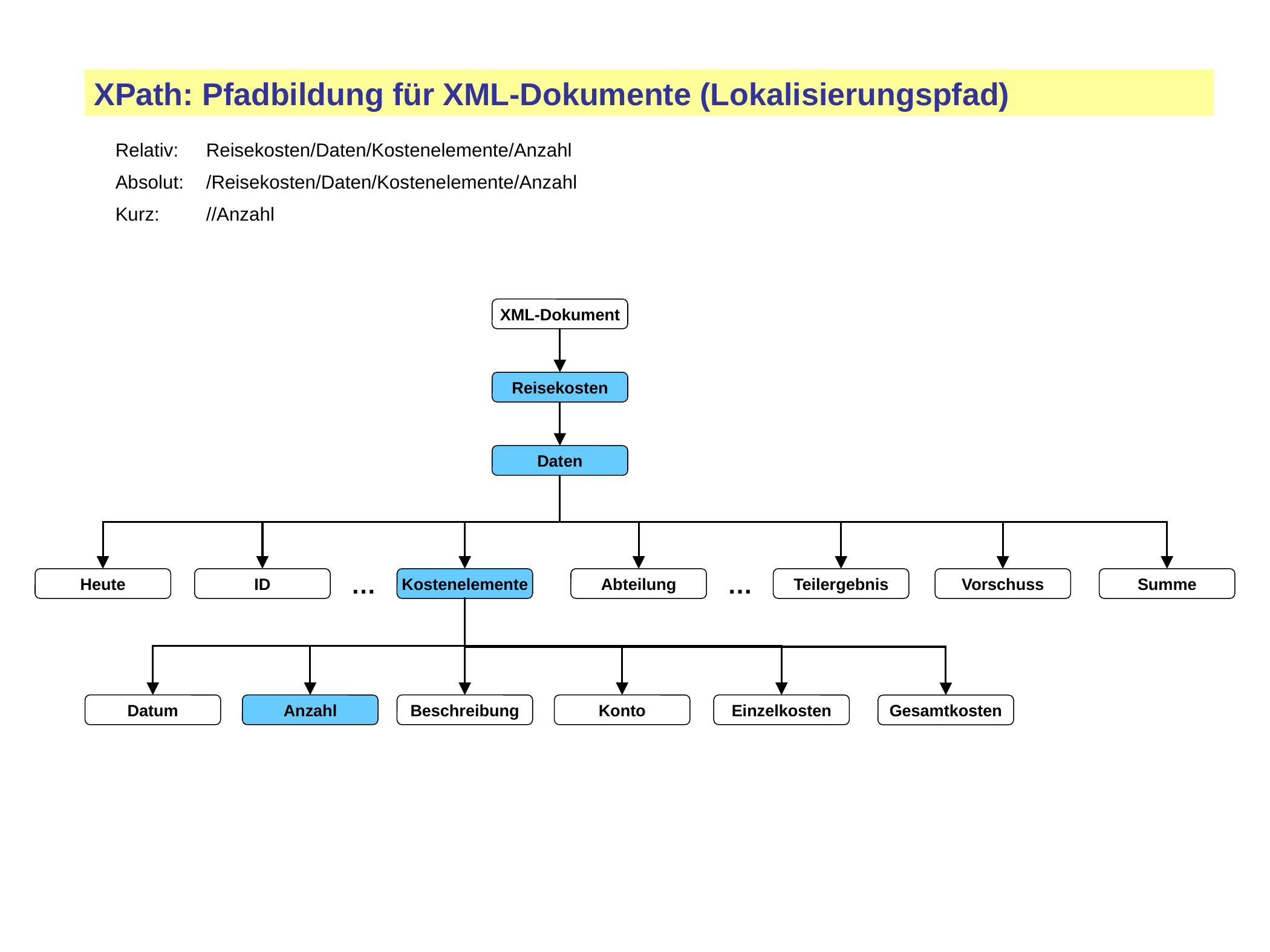

XPath: Pfadbildung für XML-Dokumente (Lokalisierungspfad)
Relativ:	Reisekosten/Daten/Kostenelemente/Anzahl
Absolut:	/Reisekosten/Daten/Kostenelemente/Anzahl
Kurz:	//Anzahl
XML-Dokument
Reisekosten
Daten
Heute
ID
…
Kostenelemente
Abteilung
…
Teilergebnis
Vorschuss
Summe
Datum
Anzahl
Beschreibung
Konto
Einzelkosten
Gesamtkosten